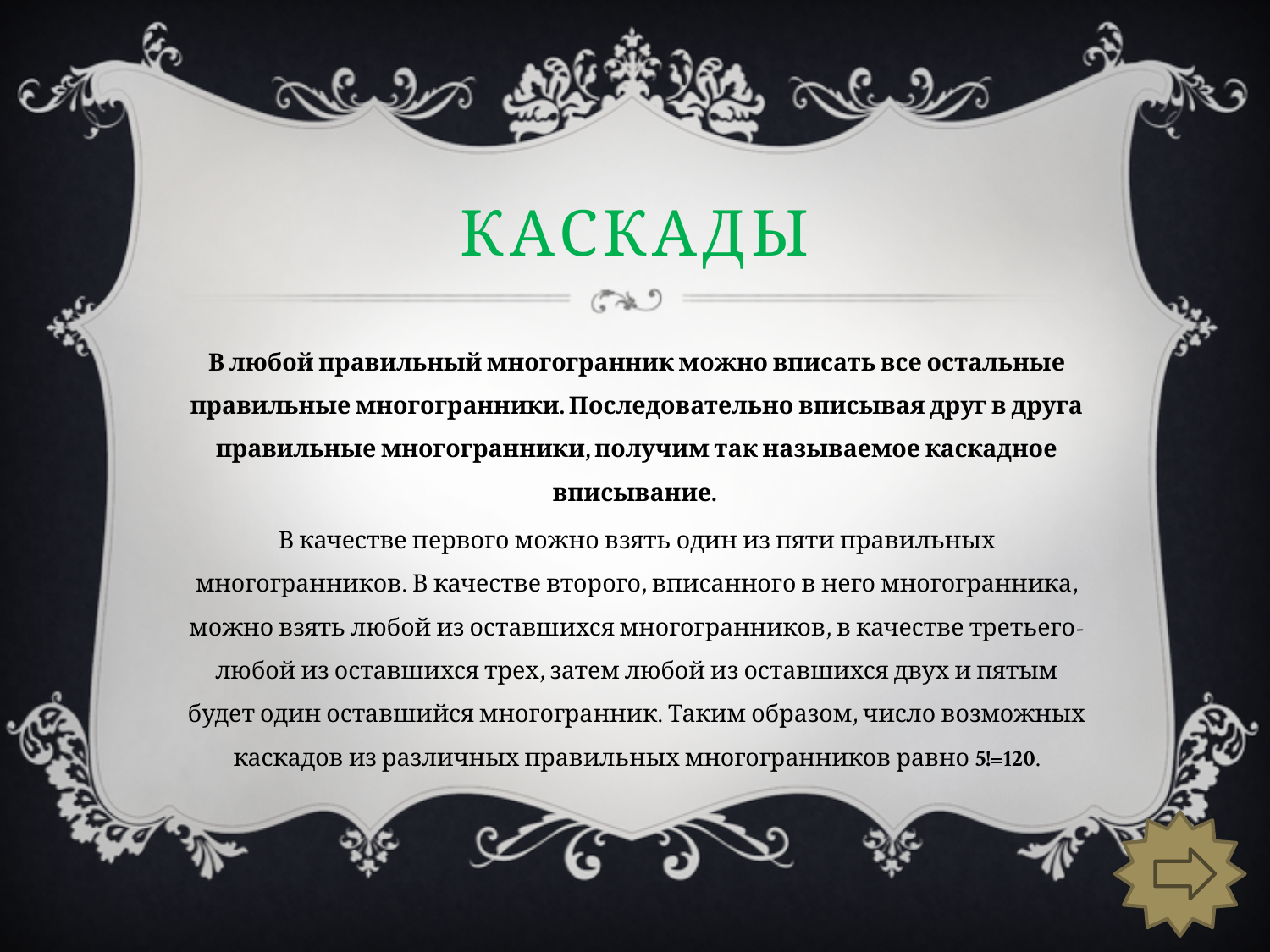

# каскады
В любой правильный многогранник можно вписать все остальные правильные многогранники. Последовательно вписывая друг в друга правильные многогранники, получим так называемое каскадное вписывание.
В качестве первого можно взять один из пяти правильных многогранников. В качестве второго, вписанного в него многогранника, можно взять любой из оставшихся многогранников, в качестве третьего-любой из оставшихся трех, затем любой из оставшихся двух и пятым будет один оставшийся многогранник. Таким образом, число возможных каскадов из различных правильных многогранников равно 5!=120.